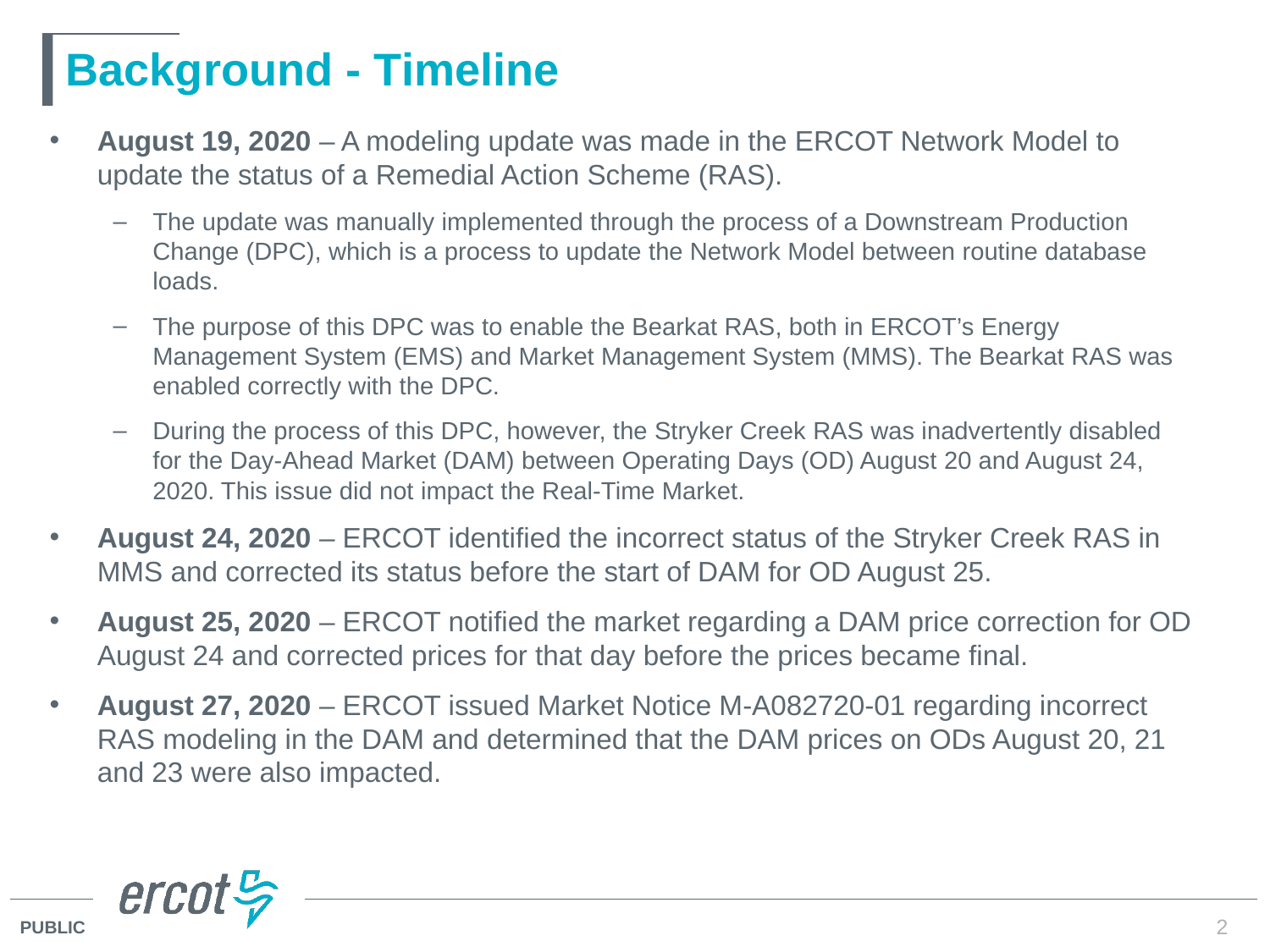

# Background - Timeline
August 19, 2020 – A modeling update was made in the ERCOT Network Model to update the status of a Remedial Action Scheme (RAS).
The update was manually implemented through the process of a Downstream Production Change (DPC), which is a process to update the Network Model between routine database loads.
The purpose of this DPC was to enable the Bearkat RAS, both in ERCOT’s Energy Management System (EMS) and Market Management System (MMS). The Bearkat RAS was enabled correctly with the DPC.
During the process of this DPC, however, the Stryker Creek RAS was inadvertently disabled for the Day-Ahead Market (DAM) between Operating Days (OD) August 20 and August 24, 2020. This issue did not impact the Real-Time Market.
August 24, 2020 – ERCOT identified the incorrect status of the Stryker Creek RAS in MMS and corrected its status before the start of DAM for OD August 25.
August 25, 2020 – ERCOT notified the market regarding a DAM price correction for OD August 24 and corrected prices for that day before the prices became final.
August 27, 2020 – ERCOT issued Market Notice M-A082720-01 regarding incorrect RAS modeling in the DAM and determined that the DAM prices on ODs August 20, 21 and 23 were also impacted.
2